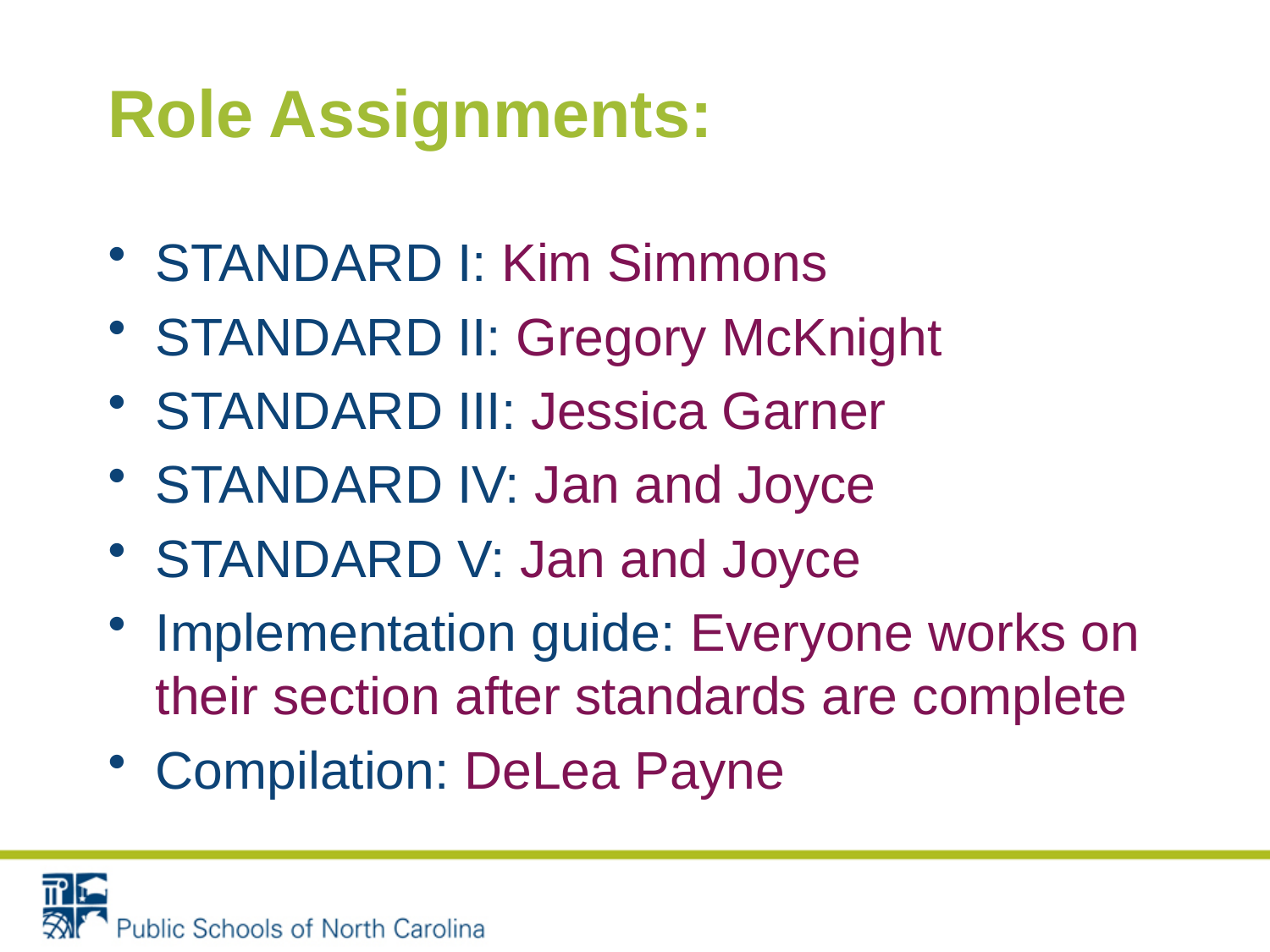

# Role Assignments:
STANDARD I: Kim Simmons
STANDARD II: Gregory McKnight
STANDARD III: Jessica Garner
STANDARD IV: Jan and Joyce
STANDARD V: Jan and Joyce
Implementation guide: Everyone works on their section after standards are complete
Compilation: DeLea Payne